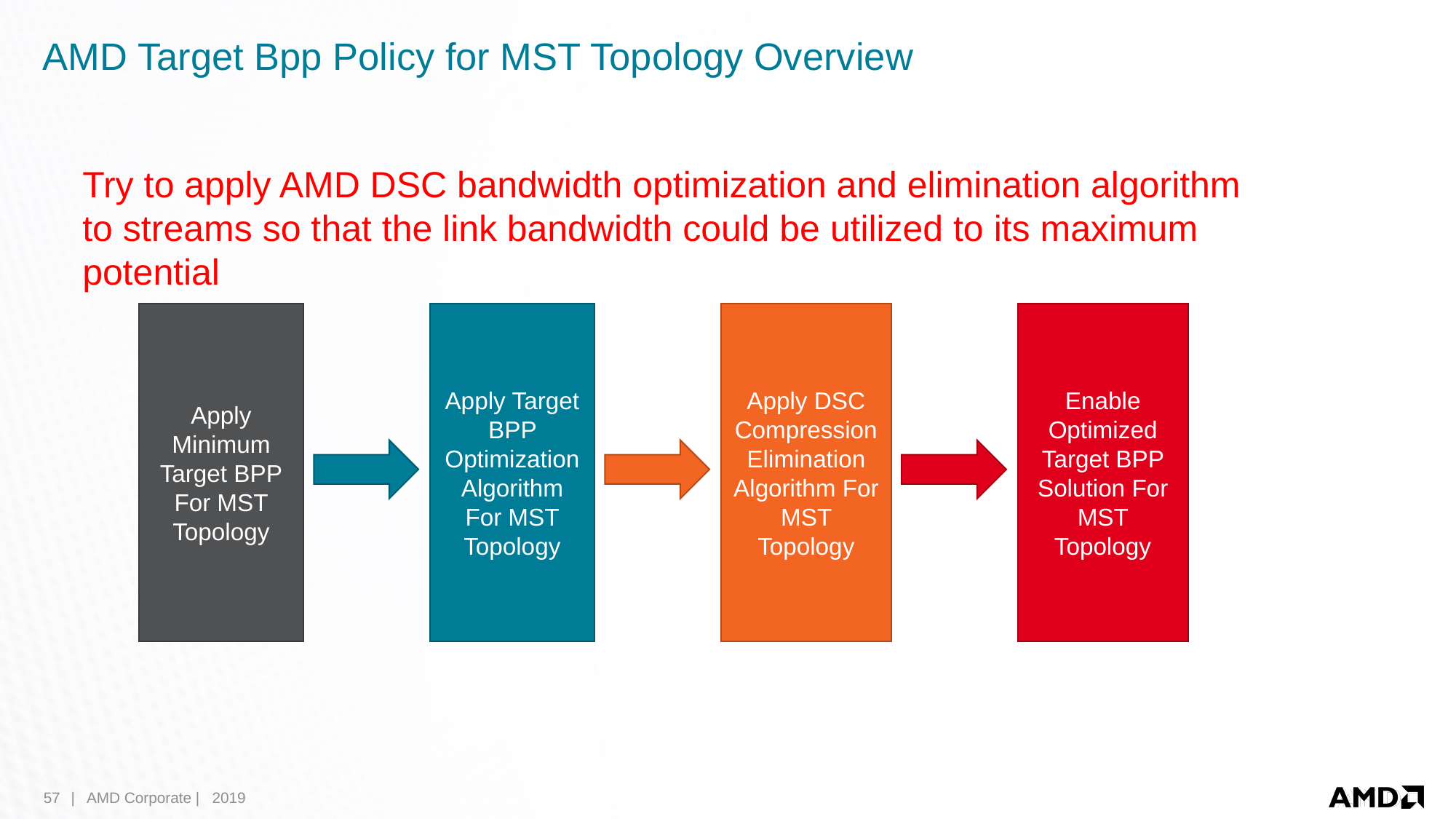

# AMD Target Bpp Policy for MST Topology Overview
Try to apply AMD DSC bandwidth optimization and elimination algorithm to streams so that the link bandwidth could be utilized to its maximum potential
Apply Minimum Target BPP
For MST Topology
Apply Target BPP Optimization Algorithm For MST Topology
Apply DSC Compression Elimination Algorithm For MST Topology
Enable Optimized Target BPP Solution For MST Topology

57
|   AMD Corporate |   2019